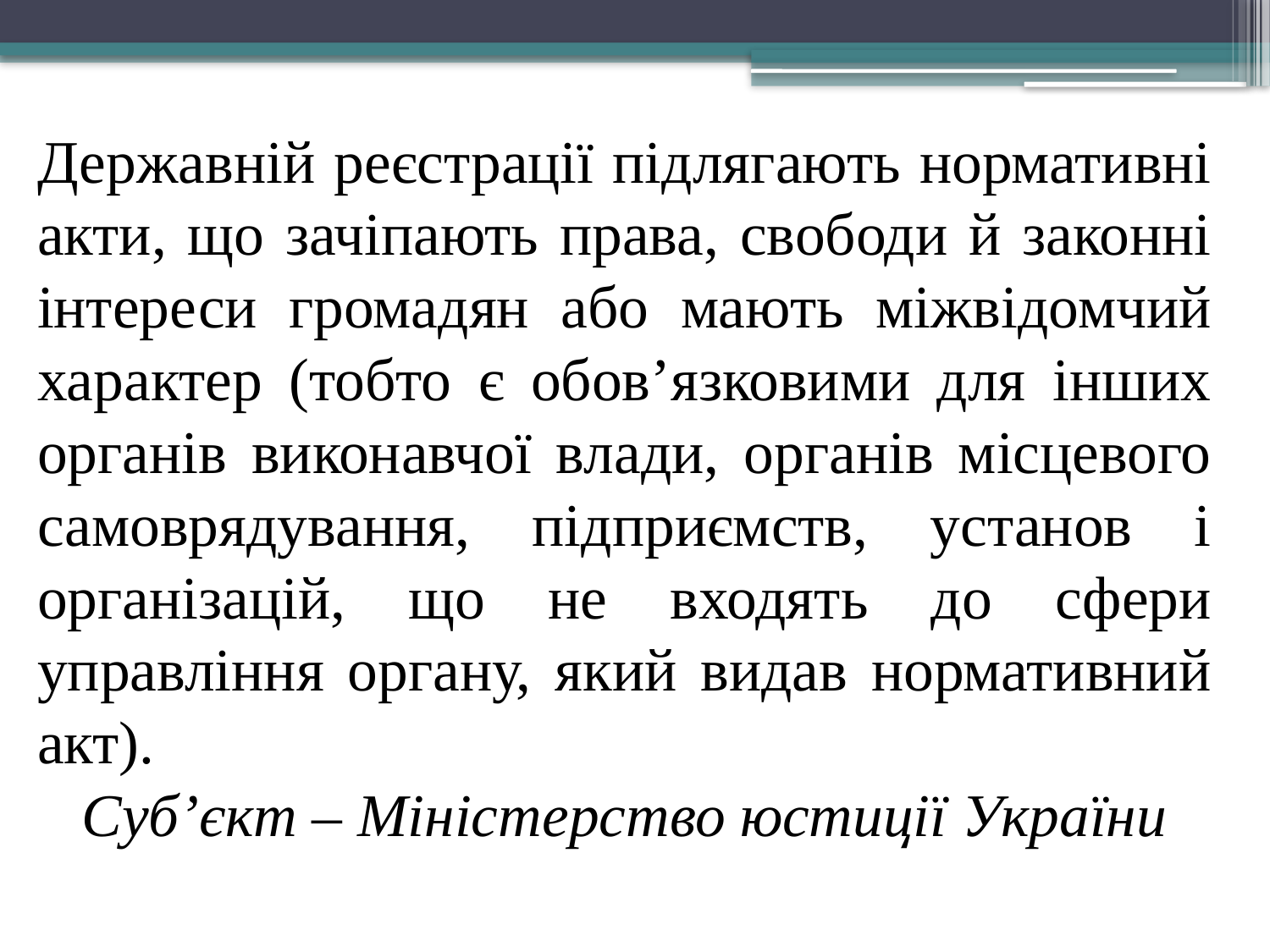

Державній реєстрації підлягають нормативні акти, що зачіпають права, свободи й законні інтереси громадян або мають міжвідомчий характер (тобто є обов’язковими для інших органів виконавчої влади, органів місцевого самоврядування, підприємств, установ і організацій, що не входять до сфери управління органу, який видав нормативний акт).
Суб’єкт – Міністерство юстиції України